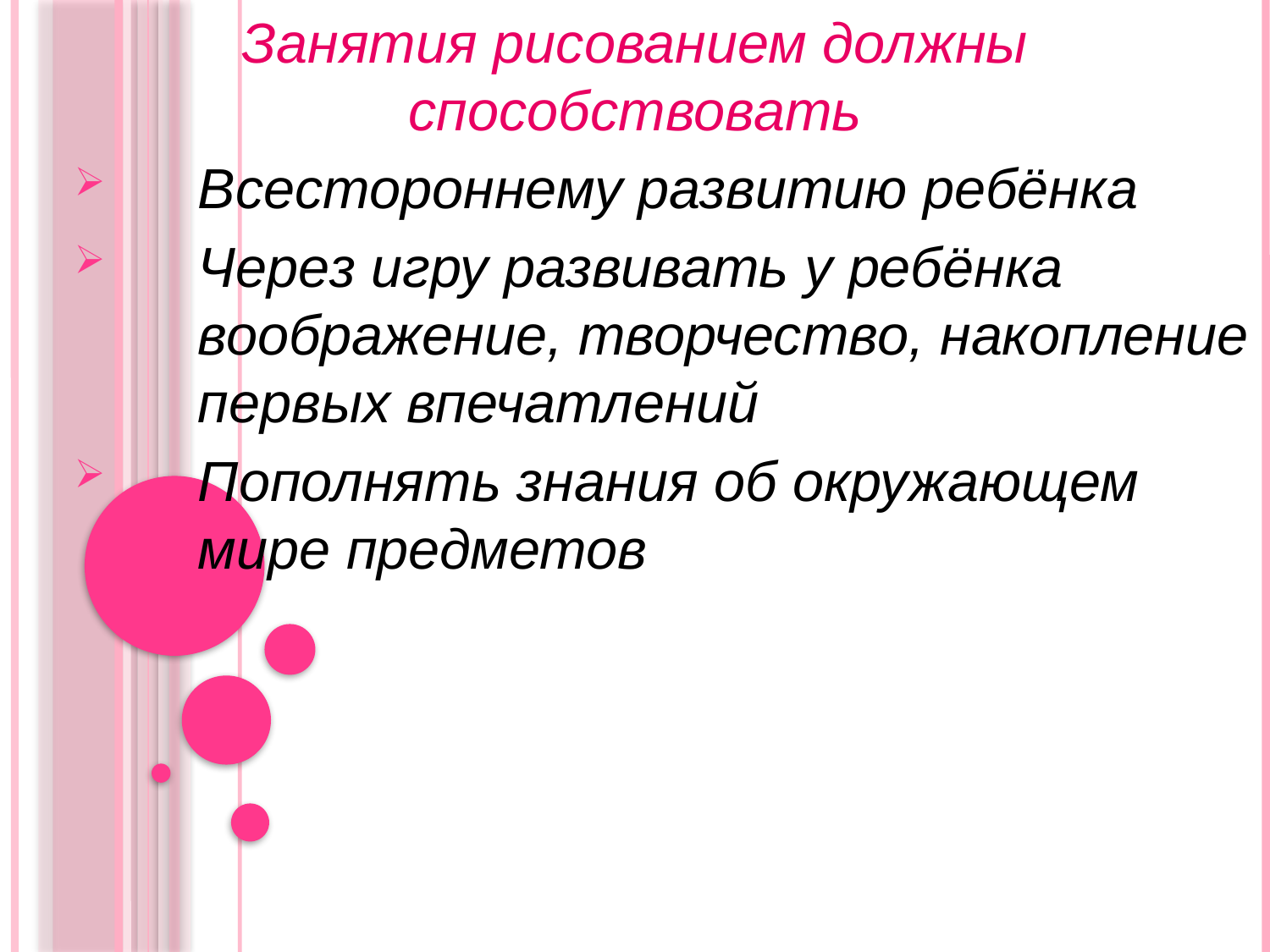

Занятия рисованием должны способствовать
Всестороннему развитию ребёнка
Через игру развивать у ребёнка воображение, творчество, накопление первых впечатлений
Пополнять знания об окружающем мире предметов